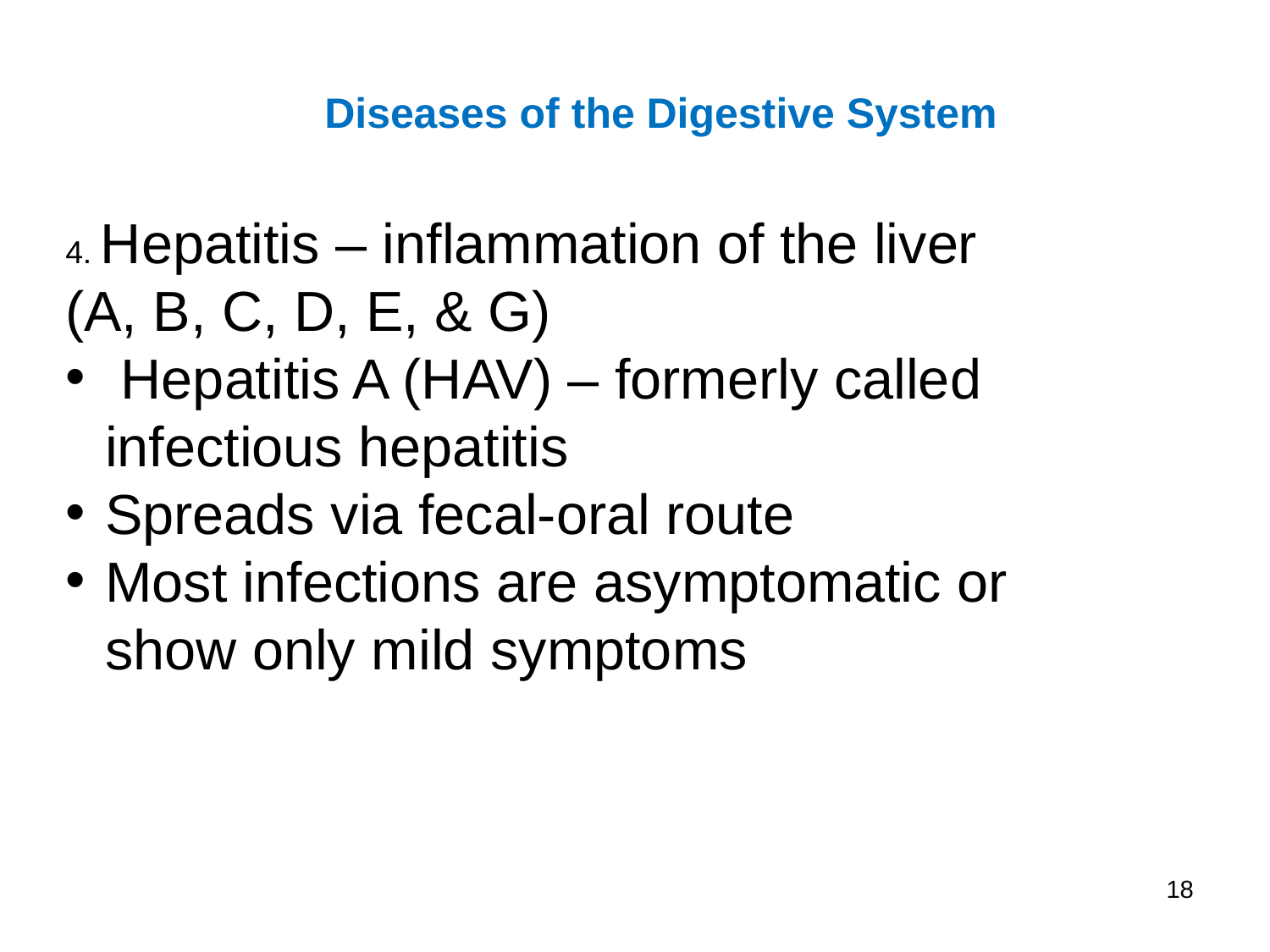

Diseases of the Digestive System
4. Hepatitis – inflammation of the liver (A, B, C, D, E, & G)
 Hepatitis A (HAV) – formerly called infectious hepatitis
Spreads via fecal-oral route
Most infections are asymptomatic or show only mild symptoms
18